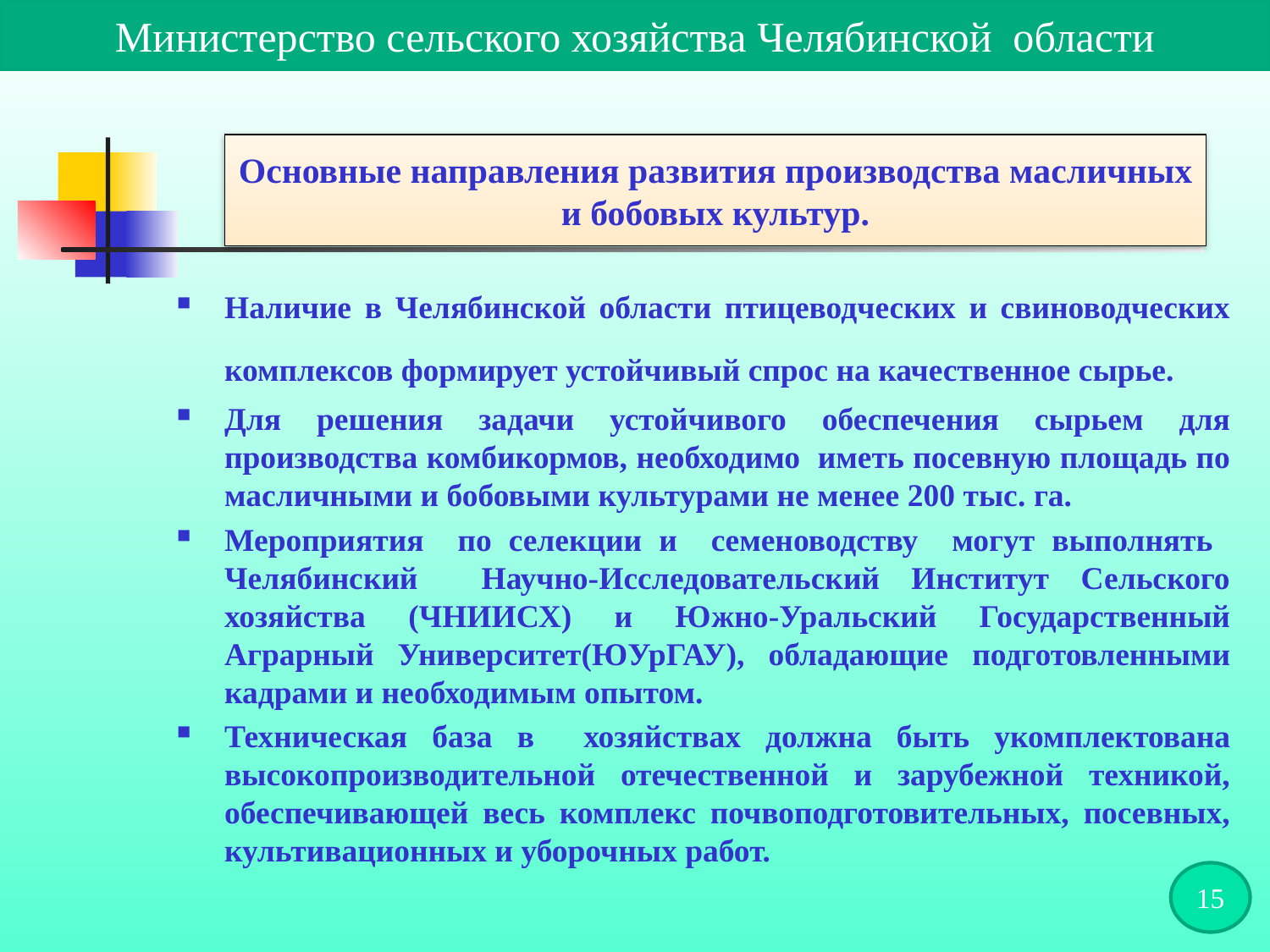

Министерство сельского хозяйства Челябинской  области
Наличие в Челябинской области птицеводческих и свиноводческих комплексов формирует устойчивый спрос на качественное сырье.
Для решения задачи устойчивого обеспечения сырьем для производства комбикормов, необходимо  иметь посевную площадь по масличными и бобовыми культурами не менее 200 тыс. га.
Мероприятия  по селекции и  семеноводству  могут выполнять  Челябинский  Научно-Исследовательский Институт Сельского хозяйства (ЧНИИСХ) и Южно-Уральский Государственный Аграрный Университет(ЮУрГАУ), обладающие подготовленными кадрами и необходимым опытом.
Техническая база в  хозяйствах должна быть укомплектована высокопроизводительной отечественной и зарубежной техникой, обеспечивающей весь комплекс почвоподготовительных, посевных, культивационных и уборочных работ.

Основные направления развития производства масличных и бобовых культур.
15